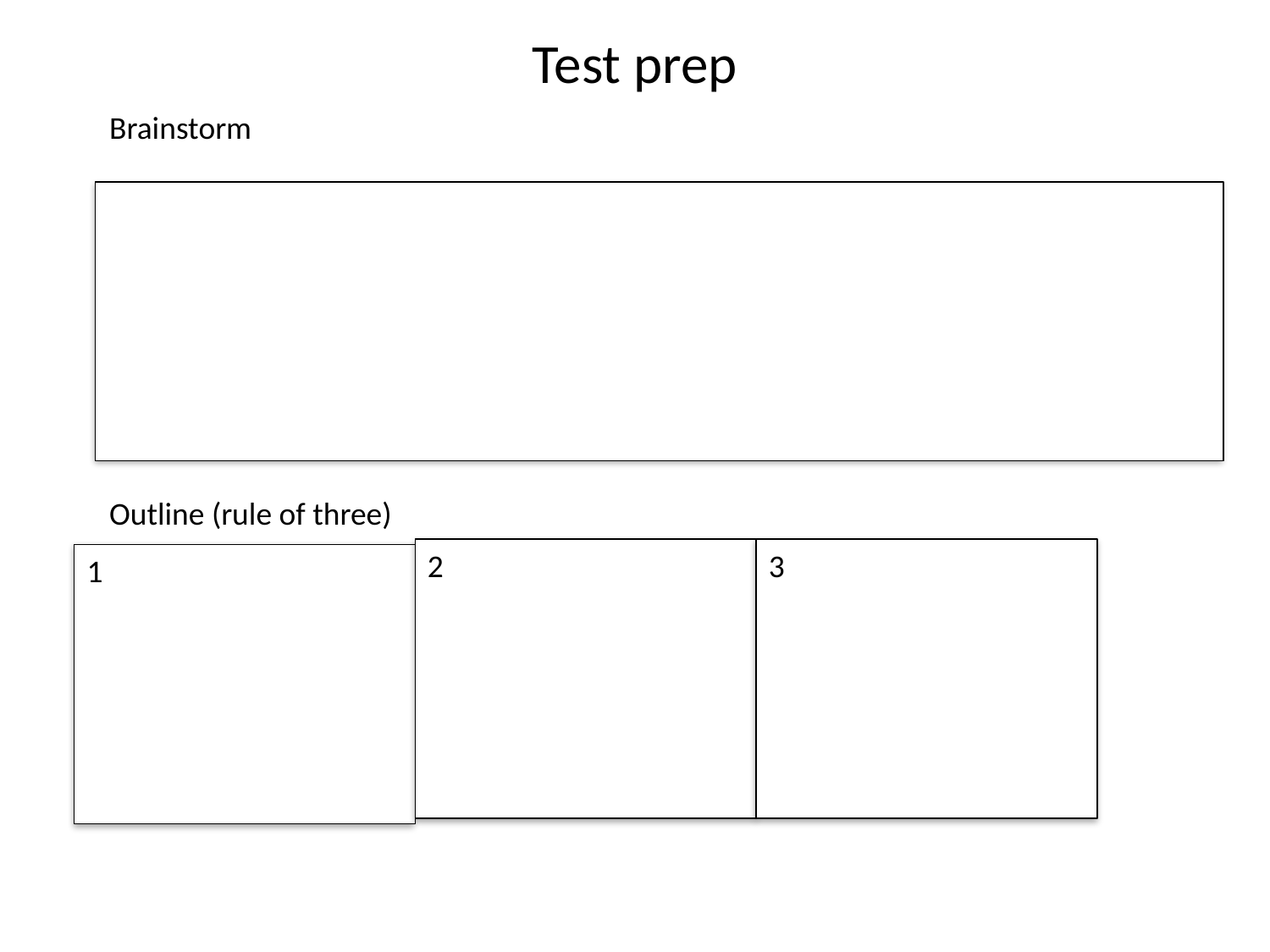

# Test prep
Brainstorm

Outline (rule of three)
2
3
1